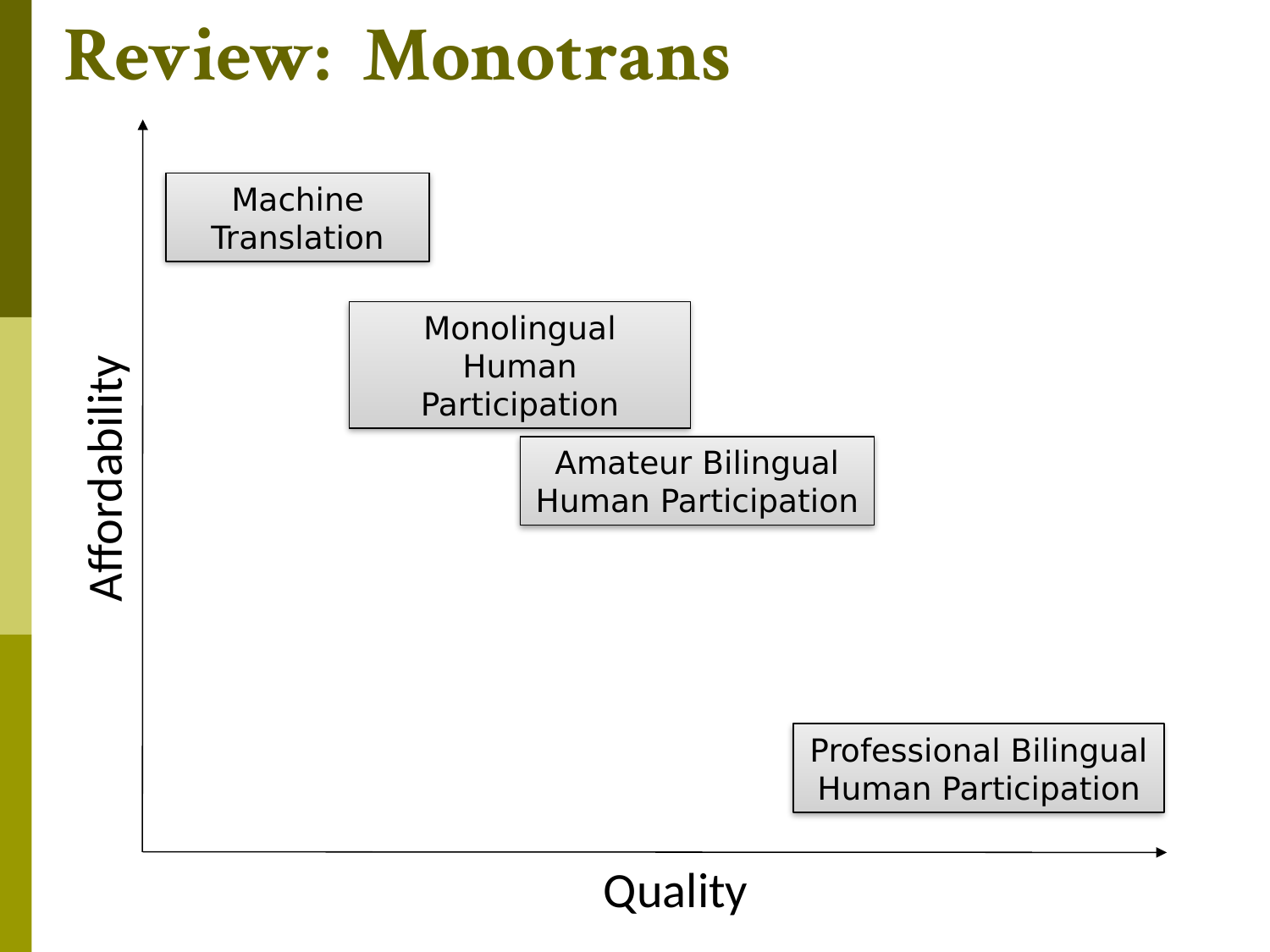

# Review:  Monotrans
Machine
Translation
Monolingual Human
Participation
Affordability
Amateur Bilingual Human Participation
Professional Bilingual Human Participation
Quality